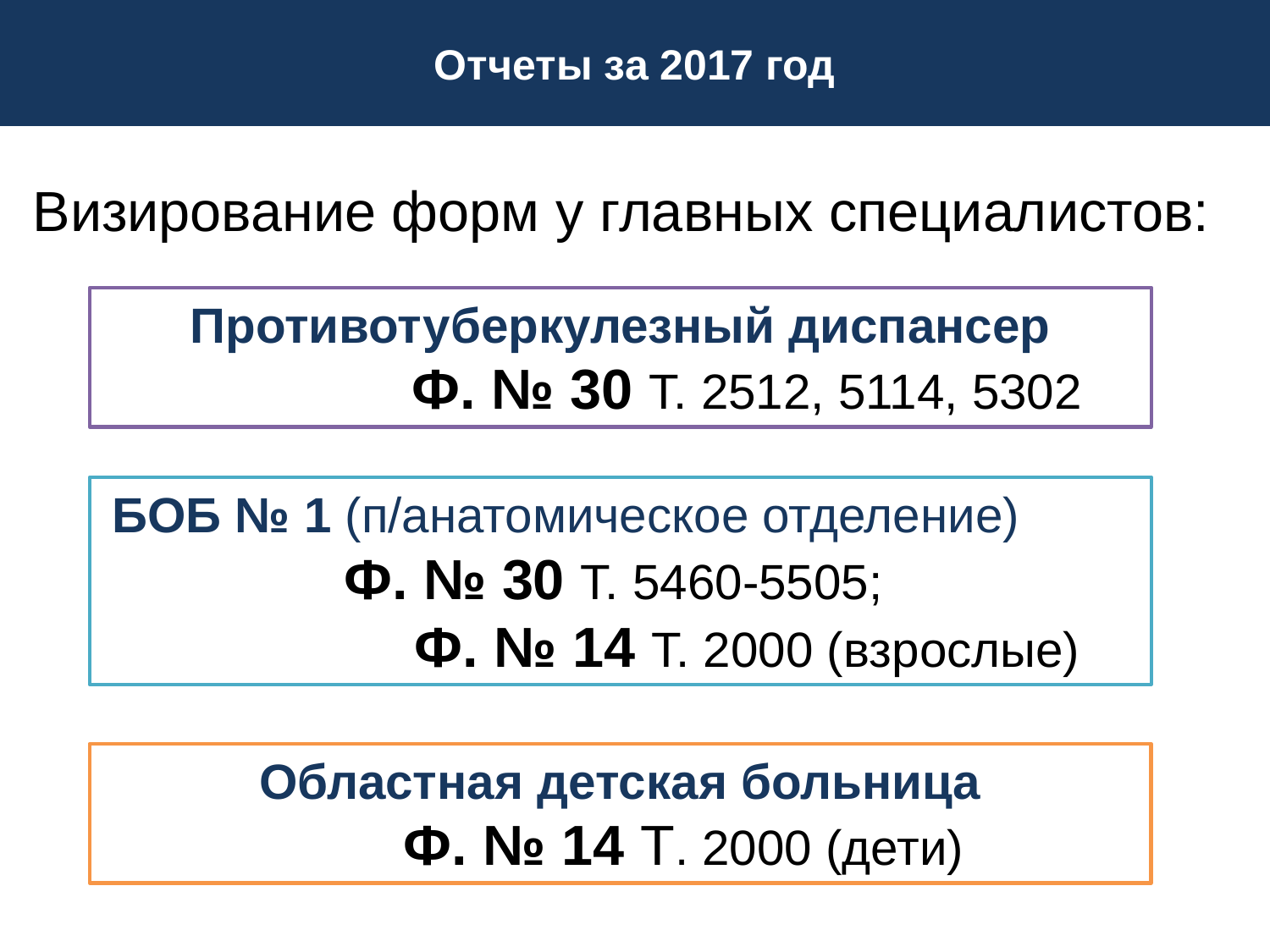

# Отчеты за 2017 год
Визирование форм у главных специалистов:

Противотуберкулезный диспансер
       		Ф. № 30 Т. 2512, 5114, 5302
БОБ № 1 (п/анатомическое отделение)    	Ф. № 30 Т. 5460-5505;
        		Ф. № 14 Т. 2000 (взрослые)
Областная детская больница
	Ф. № 14 Т. 2000 (дети)